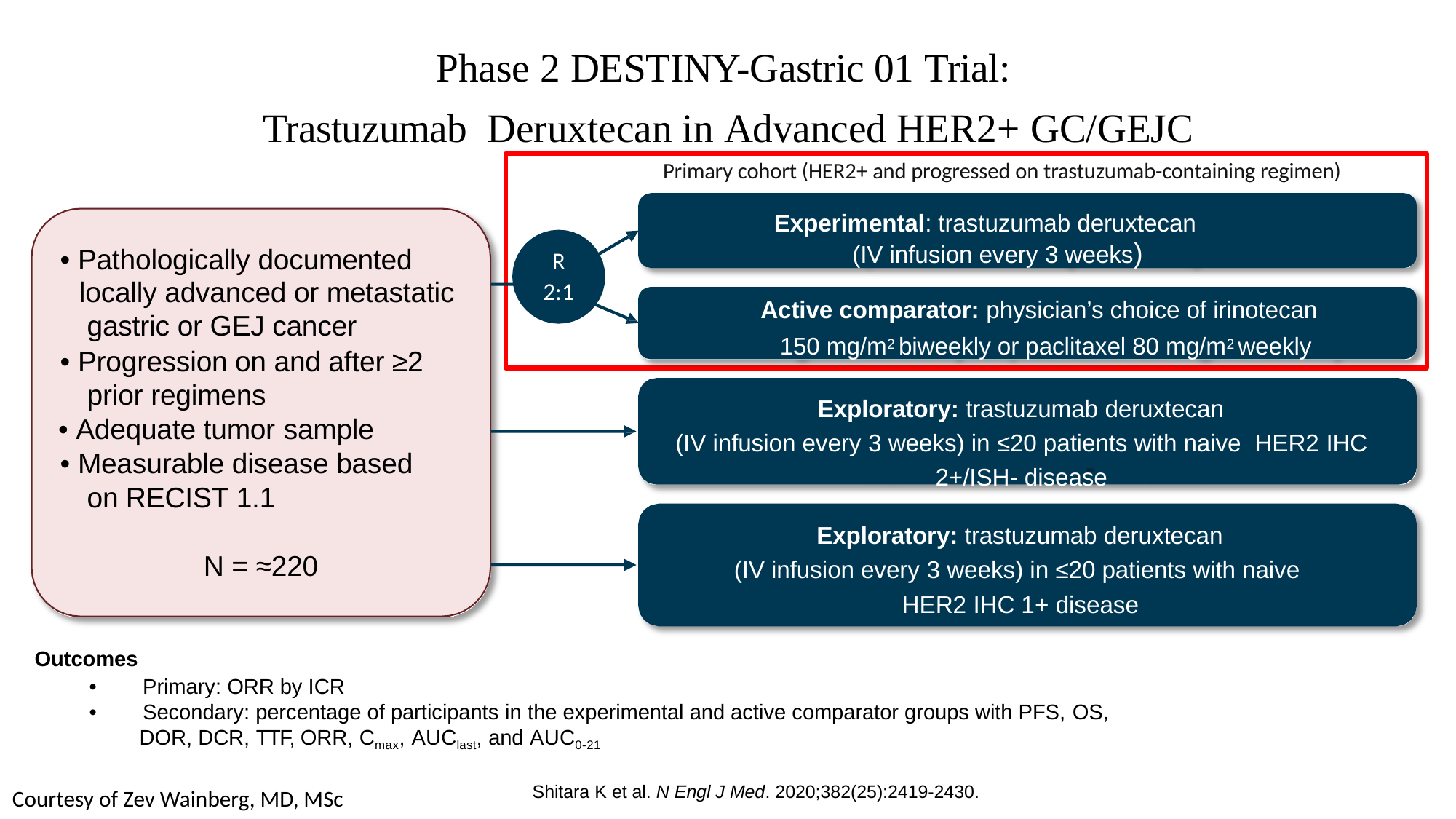

Phase 2 DESTINY-Gastric 01 Trial:
Trastuzumab  Deruxtecan in Advanced HER2+ GC/GEJC
   Primary cohort (HER2+ and progressed on trastuzumab-containing regimen)
Experimental: trastuzumab deruxtecan            (IV infusion every 3 weeks)

• Pathologically documented  locally advanced or metastatic  gastric or GEJ cancer
• Progression on and after ≥2  prior regimens
• Adequate tumor sample
• Measurable disease based  on RECIST 1.1
R  2:1

Active comparator: physician’s choice of irinotecan
 150 mg/m2 biweekly or paclitaxel 80 mg/m2 weekly

Exploratory: trastuzumab deruxtecan
(IV infusion every 3 weeks) in ≤20 patients with naive  HER2 IHC 2+/ISH- disease

Exploratory: trastuzumab deruxtecan
(IV infusion every 3 weeks) in ≤20 patients with naive  HER2 IHC 1+ disease
N = ≈220

Outcomes
•	Primary: ORR by ICR
•	Secondary: percentage of participants in the experimental and active comparator groups with PFS, OS,
          DOR, DCR, TTF, ORR, Cmax, AUClast, and AUC0-21
 Shitara K et al. N Engl J Med. 2020;382(25):2419-2430.
Courtesy of Zev Wainberg, MD, MSc